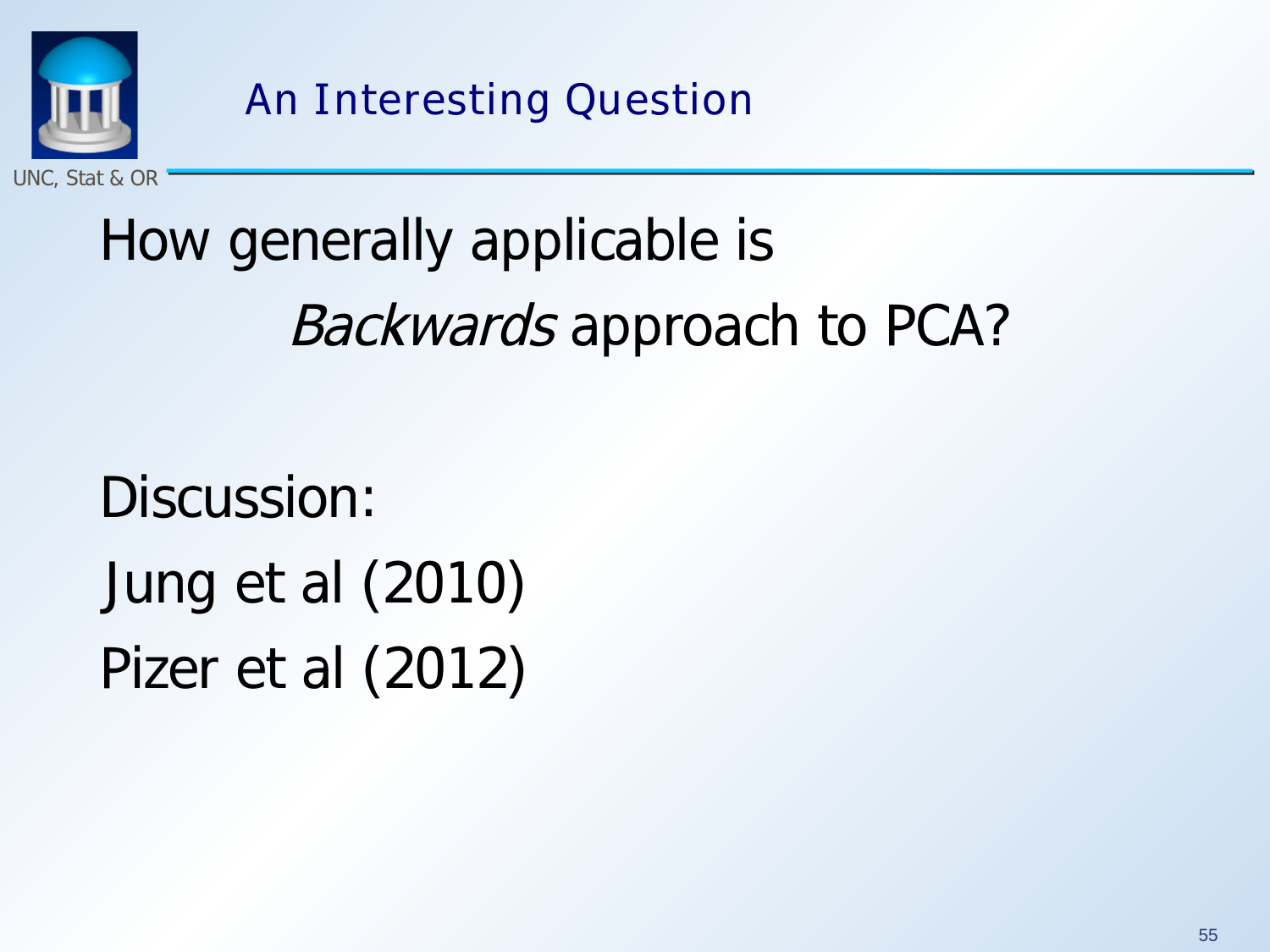

# An Interesting Question
How generally applicable is
Backwards approach to PCA?

Discussion:
Jung et al (2010)
Pizer et al (2012)